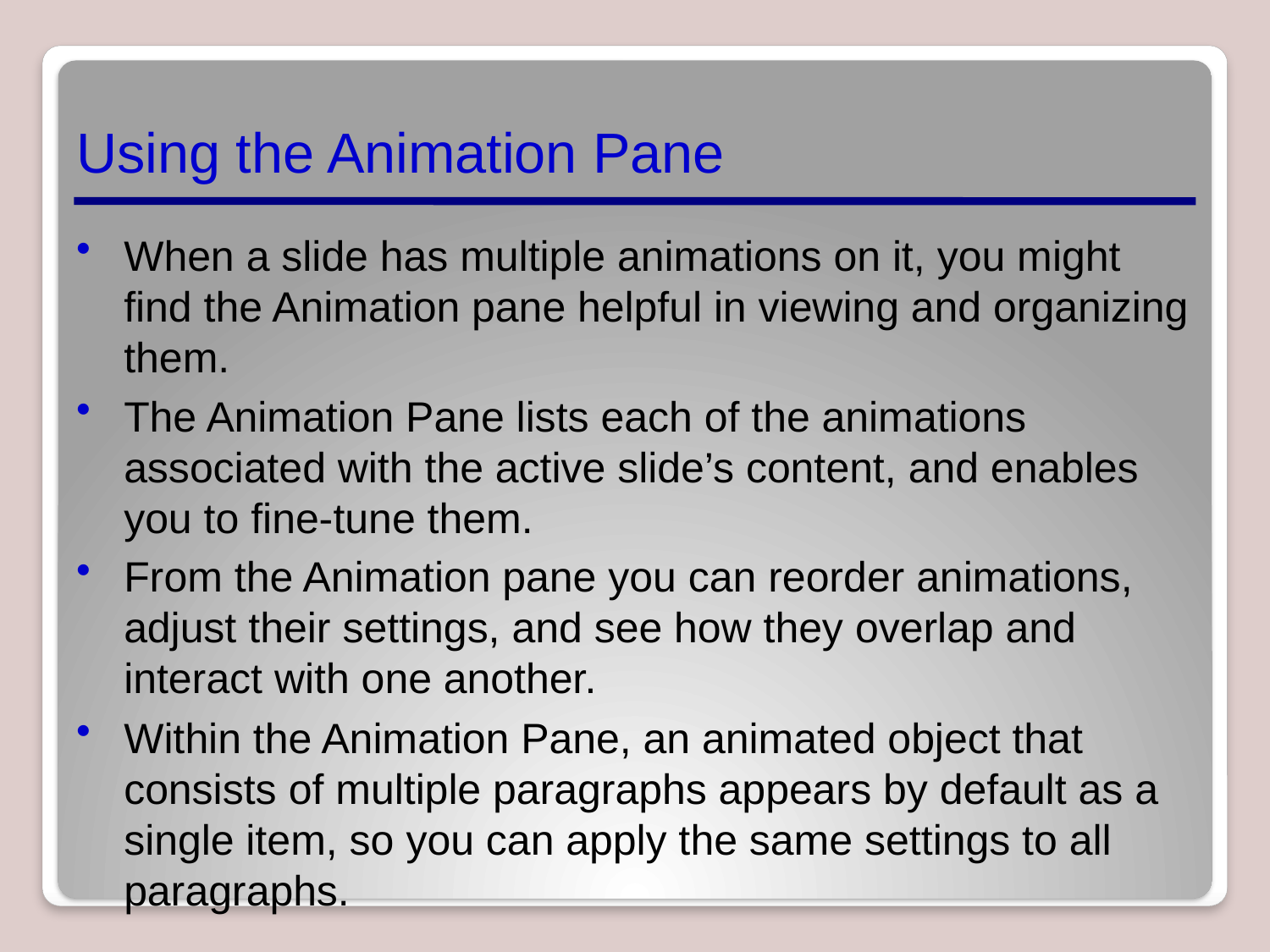

# Using the Animation Pane
When a slide has multiple animations on it, you might find the Animation pane helpful in viewing and organizing them.
The Animation Pane lists each of the animations associated with the active slide’s content, and enables you to fine-tune them.
From the Animation pane you can reorder animations, adjust their settings, and see how they overlap and interact with one another.
Within the Animation Pane, an animated object that consists of multiple paragraphs appears by default as a single item, so you can apply the same settings to all paragraphs.